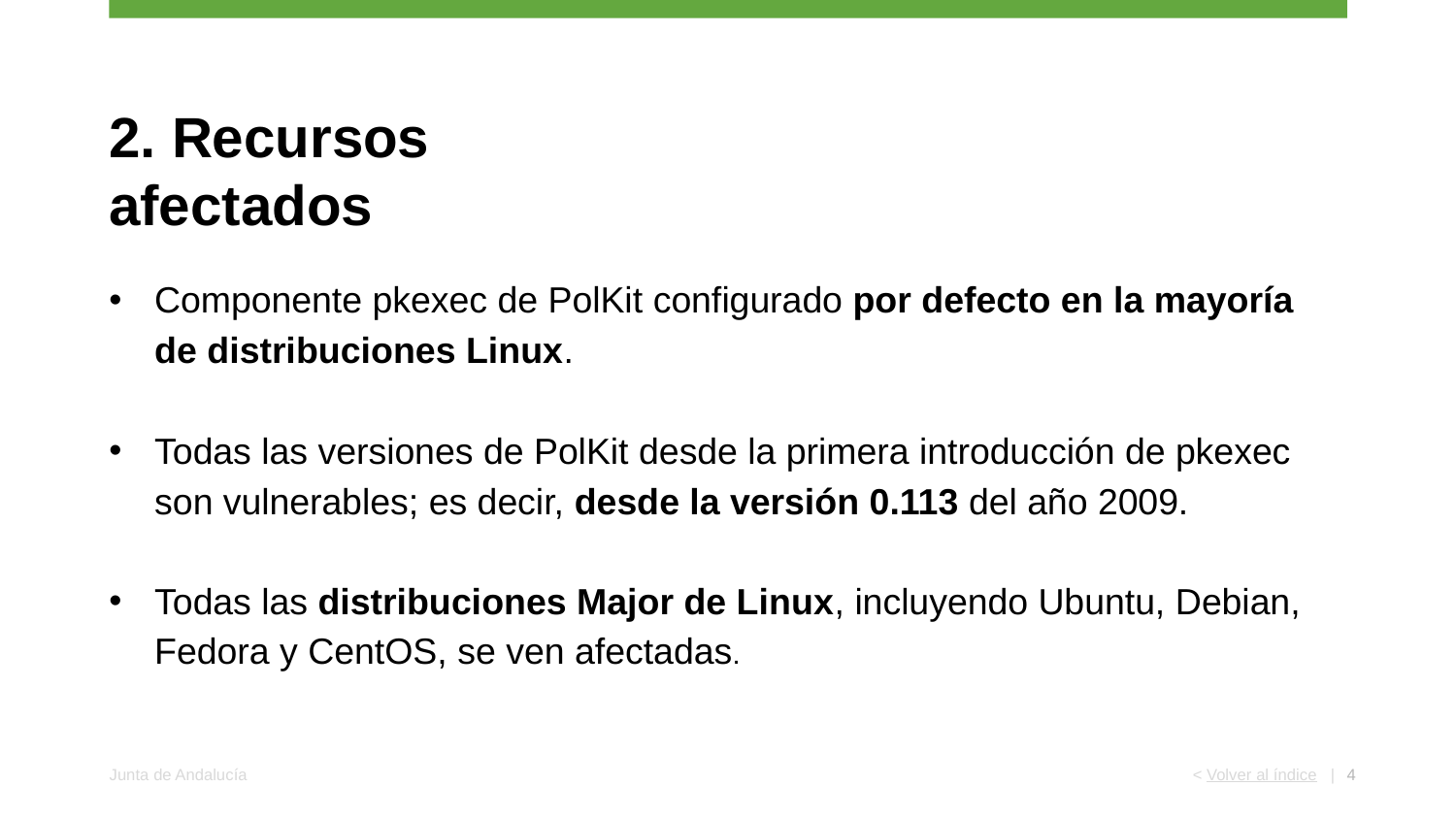

2. Recursos afectados
Componente pkexec de PolKit configurado por defecto en la mayoría de distribuciones Linux.

Todas las versiones de PolKit desde la primera introducción de pkexec son vulnerables; es decir, desde la versión 0.113 del año 2009.

Todas las distribuciones Major de Linux, incluyendo Ubuntu, Debian, Fedora y CentOS, se ven afectadas.

4